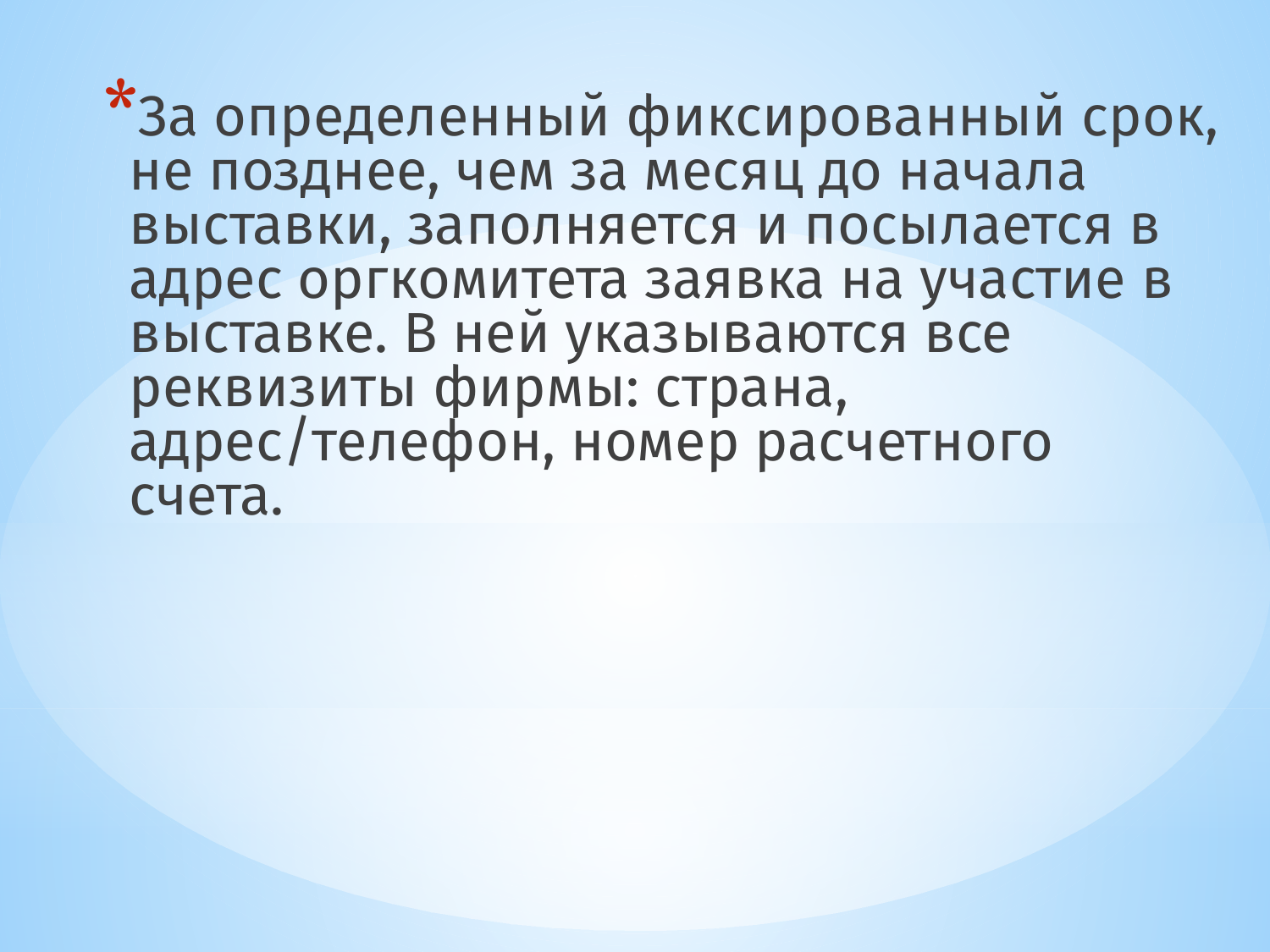

#
За определенный фиксированный срок, не позднее, чем за месяц до начала выставки, заполняется и посылается в адрес оргкомитета заявка на участие в выставке. В ней указываются все реквизиты фирмы: страна, адрес/телефон, номер расчетного счета.